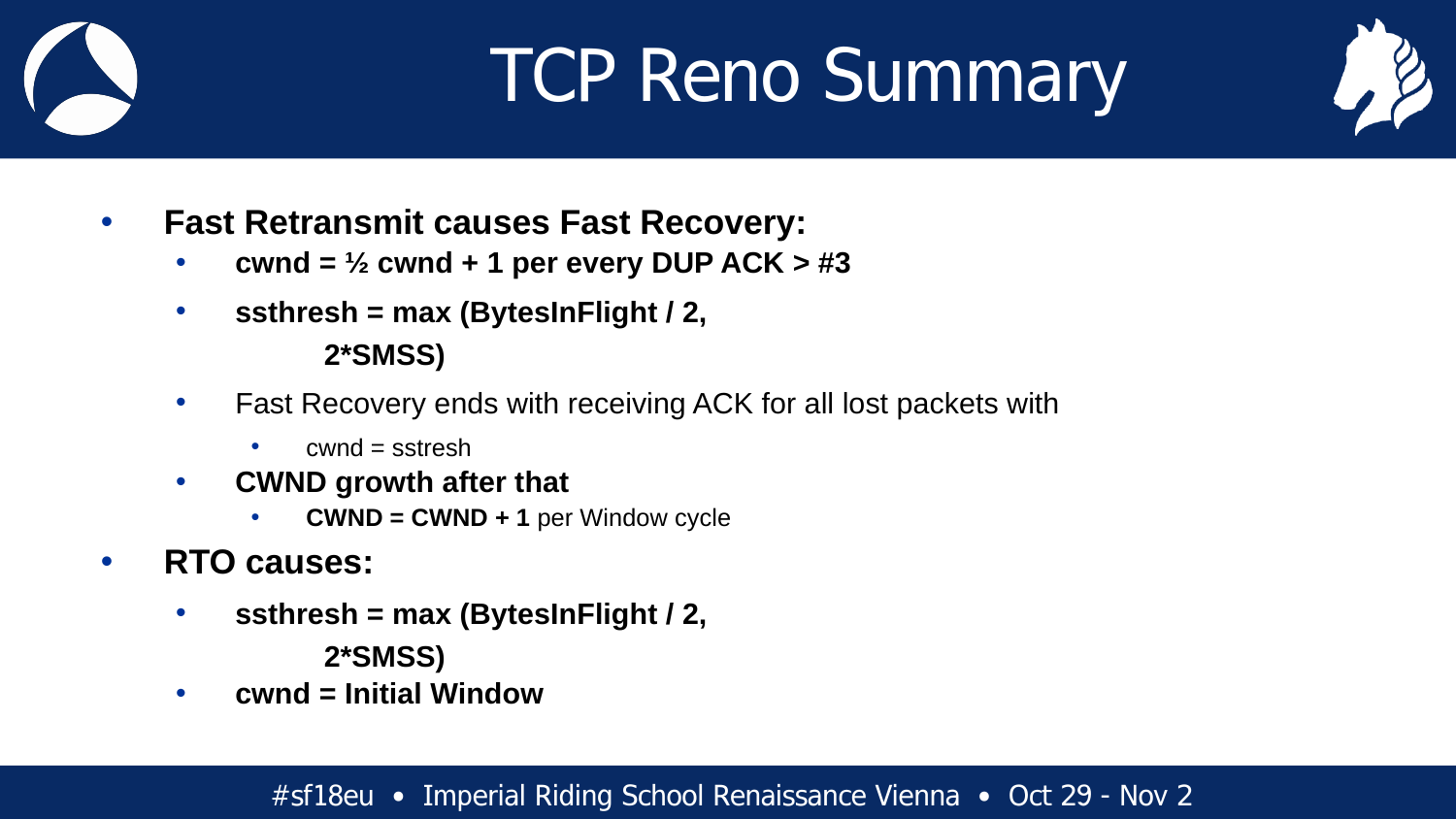

# TCP Reno Summary
Fast Retransmit causes Fast Recovery:
cwnd = ½ cwnd + 1 per every DUP ACK > #3
ssthresh = max (BytesInFlight / 2,
		2*SMSS)
Fast Recovery ends with receiving ACK for all lost packets with
cwnd = sstresh
CWND growth after that
CWND = CWND + 1 per Window cycle
RTO causes:
ssthresh = max (BytesInFlight / 2,
		2*SMSS)
cwnd = Initial Window